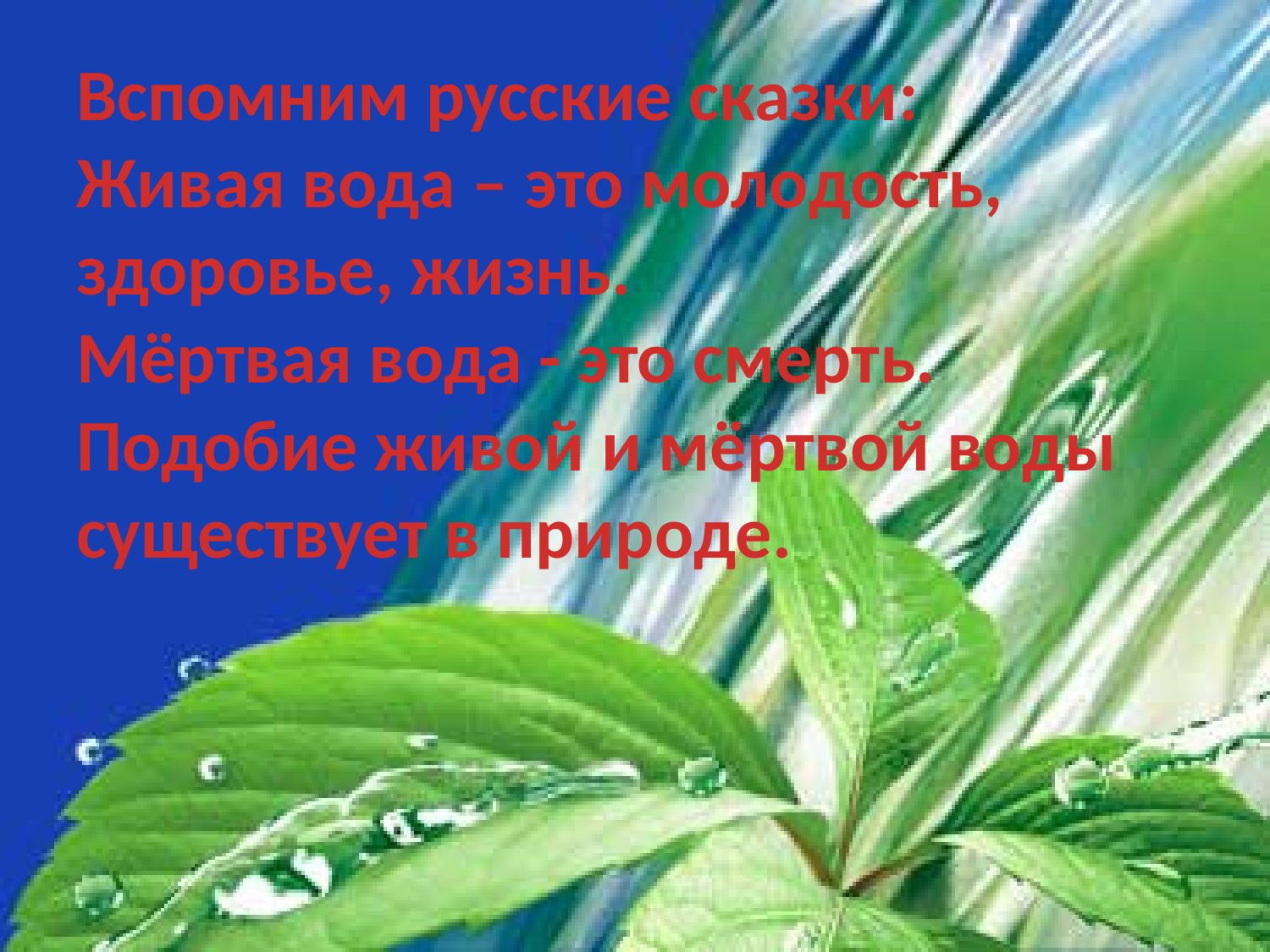

# Вспомним русские сказки: Живая вода – это молодость, здоровье, жизнь. Мёртвая вода - это смерть. Подобие живой и мёртвой воды существует в природе.